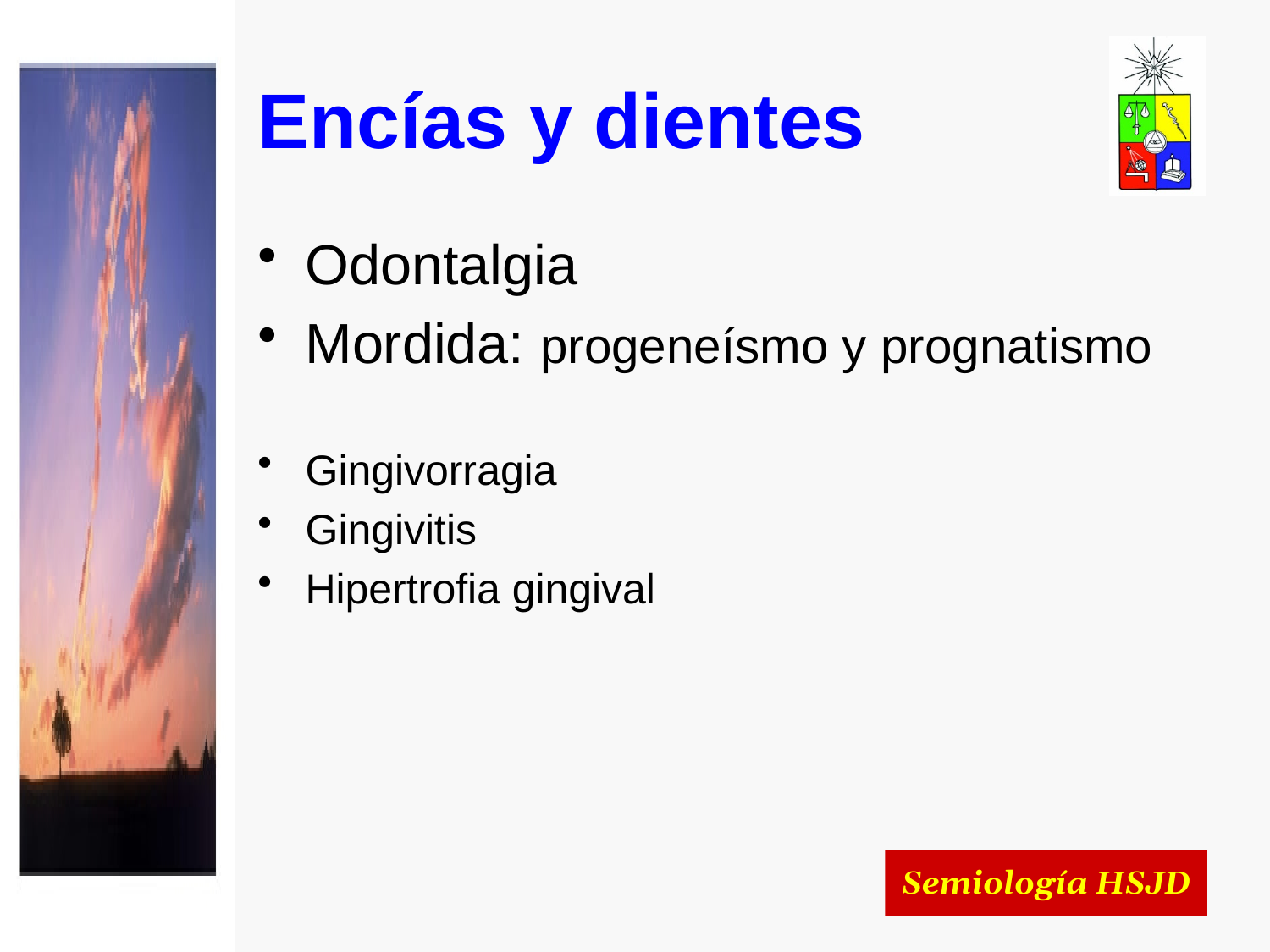

# Encías y dientes
Odontalgia
Mordida: progeneísmo y prognatismo

Gingivorragia
Gingivitis
Hipertrofia gingival
Semiología HSJD